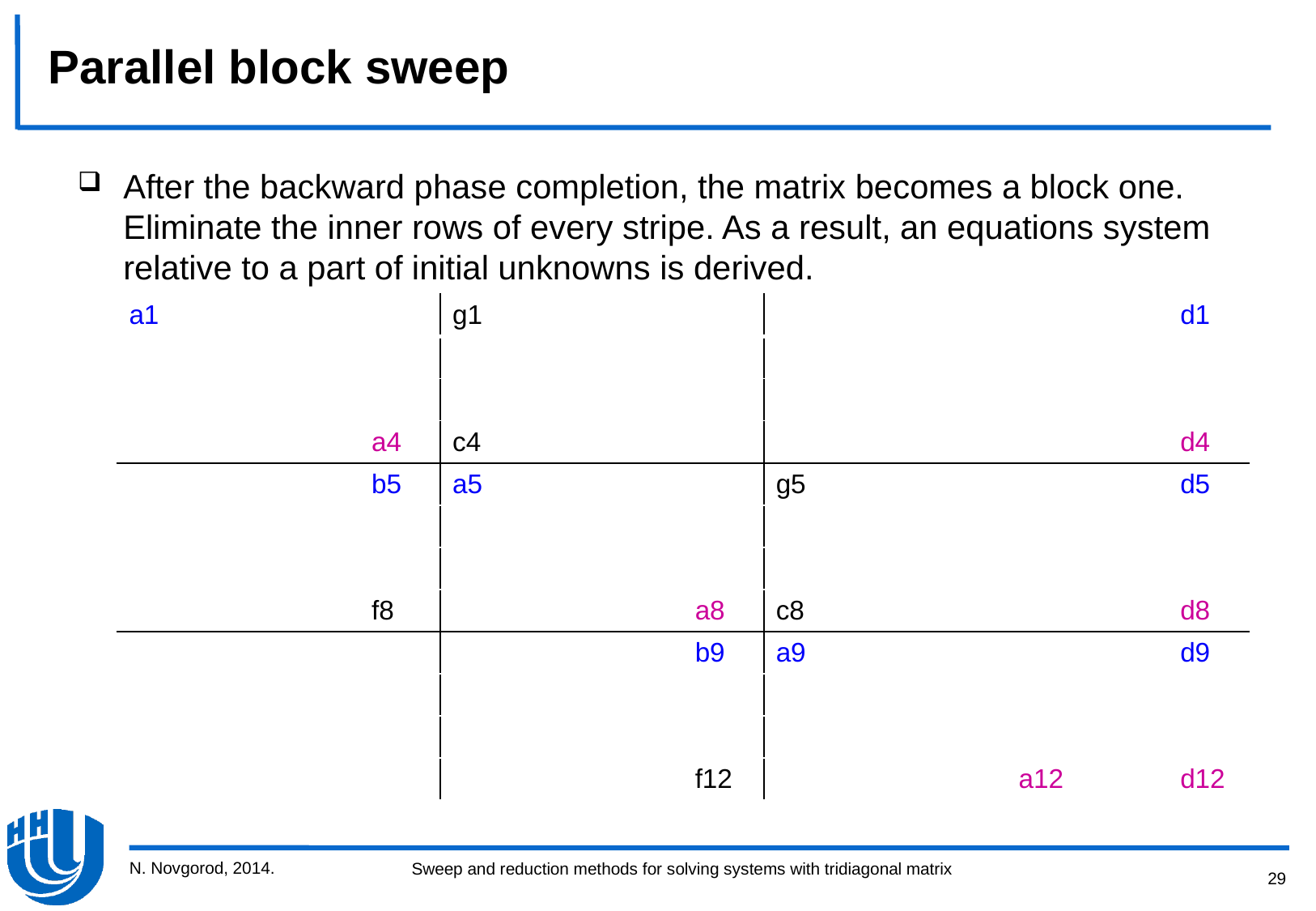

Parallel block sweep
After the backward phase completion, the matrix becomes a block one. Eliminate the inner rows of every stripe. As a result, an equations system relative to a part of initial unknowns is derived.

| a1 |  |  |  | g1 |  |  |  |  |  |  |  |  | d1 |
| --- | --- | --- | --- | --- | --- | --- | --- | --- | --- | --- | --- | --- | --- |
|  |  |  |  |  |  |  |  |  |  |  |  |  |  |
|  |  |  |  |  |  |  |  |  |  |  |  |  |  |
|  |  |  | a4 | c4 |  |  |  |  |  |  |  |  | d4 |
|  |  |  | b5 | a5 |  |  |  | g5 |  |  |  |  | d5 |
|  |  |  |  |  |  |  |  |  |  |  |  |  |  |
|  |  |  |  |  |  |  |  |  |  |  |  |  |  |
|  |  |  | f8 |  |  |  | a8 | c8 |  |  |  |  | d8 |
|  |  |  |  |  |  |  | b9 | a9 |  |  |  |  | d9 |
|  |  |  |  |  |  |  |  |  |  |  |  |  |  |
|  |  |  |  |  |  |  |  |  |  |  |  |  |  |
|  |  |  |  |  |  |  | f12 |  |  |  | a12 |  | d12 |

N. Novgorod, 2014.
29
Sweep and reduction methods for solving systems with tridiagonal matrix